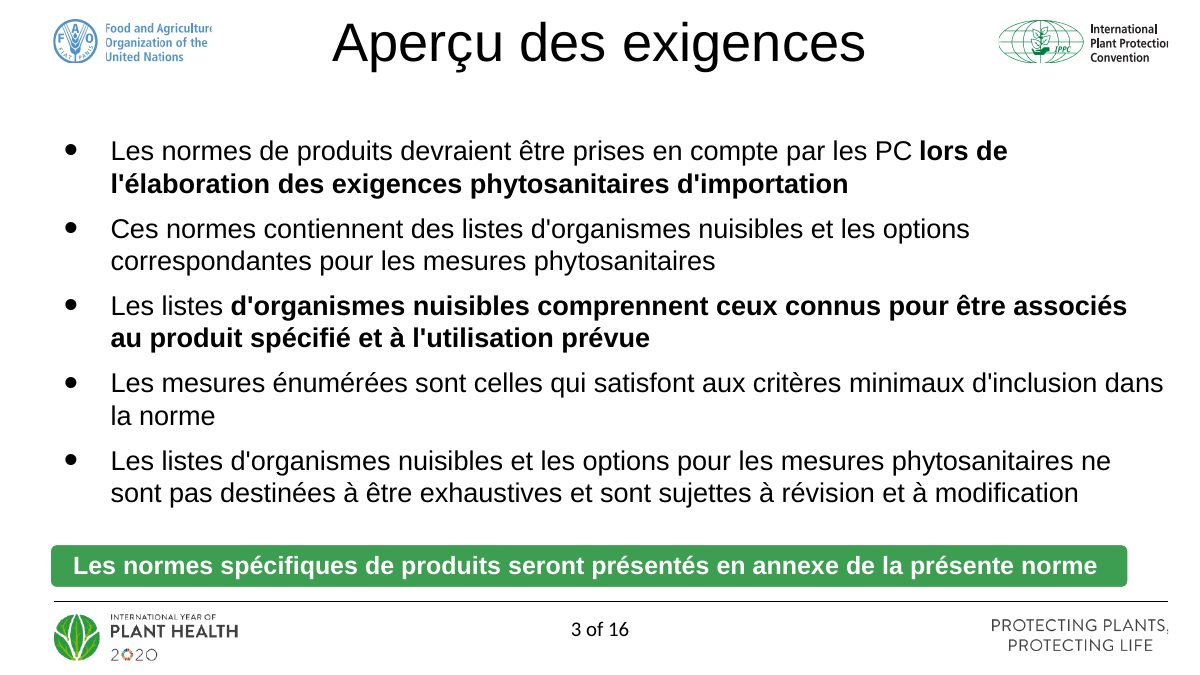

# Aperçu des exigences
Les normes de produits devraient être prises en compte par les PC lors de l'élaboration des exigences phytosanitaires d'importation
Ces normes contiennent des listes d'organismes nuisibles et les options correspondantes pour les mesures phytosanitaires
Les listes d'organismes nuisibles comprennent ceux connus pour être associés au produit spécifié et à l'utilisation prévue
Les mesures énumérées sont celles qui satisfont aux critères minimaux d'inclusion dans la norme
Les listes d'organismes nuisibles et les options pour les mesures phytosanitaires ne sont pas destinées à être exhaustives et sont sujettes à révision et à modification
Les normes spécifiques de produits seront présentés en annexe de la présente norme
3 of 16